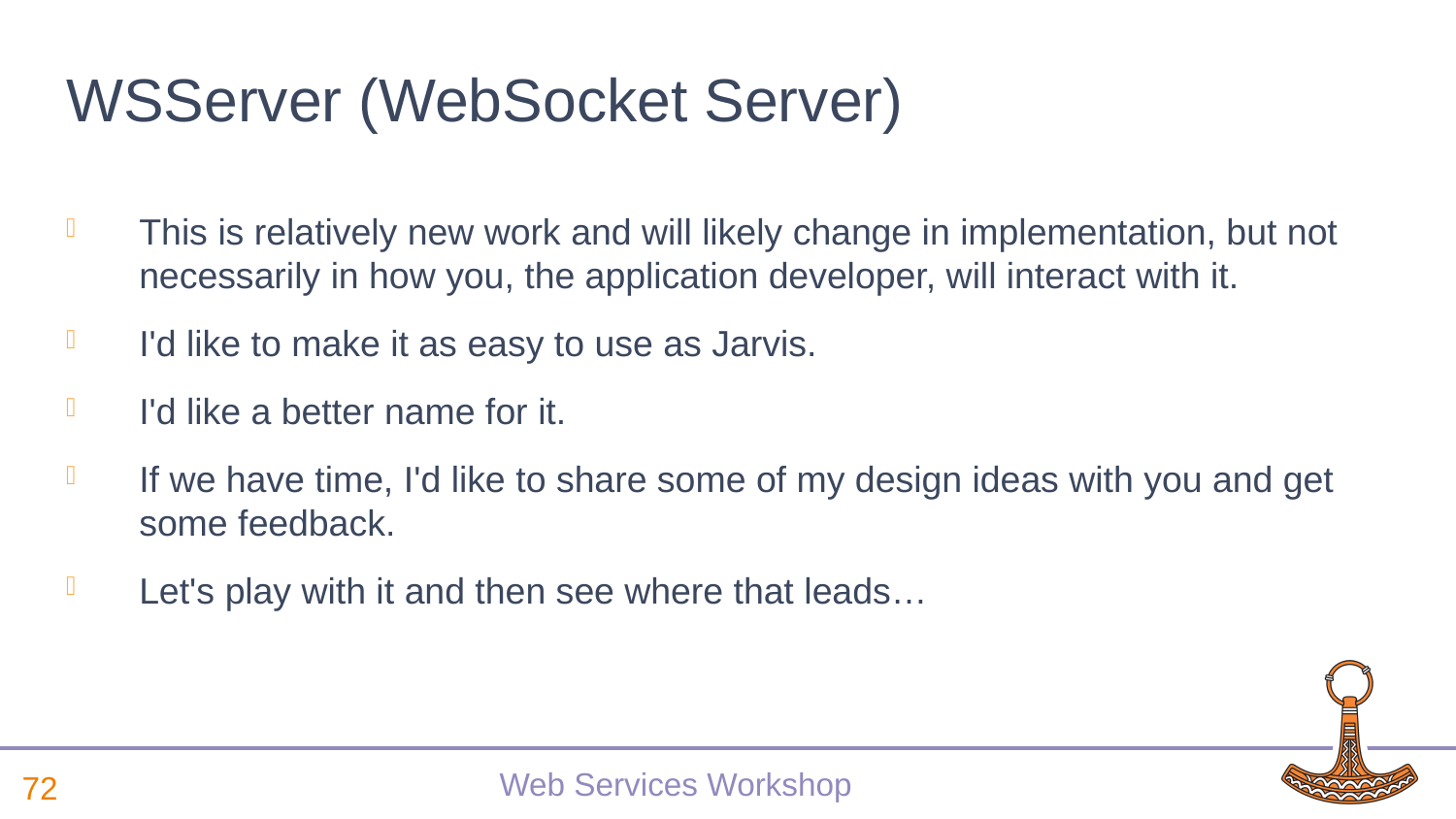

# WSServer (WebSocket Server)
This is relatively new work and will likely change in implementation, but not necessarily in how you, the application developer, will interact with it.
I'd like to make it as easy to use as Jarvis.
I'd like a better name for it.
If we have time, I'd like to share some of my design ideas with you and get some feedback.
Let's play with it and then see where that leads…